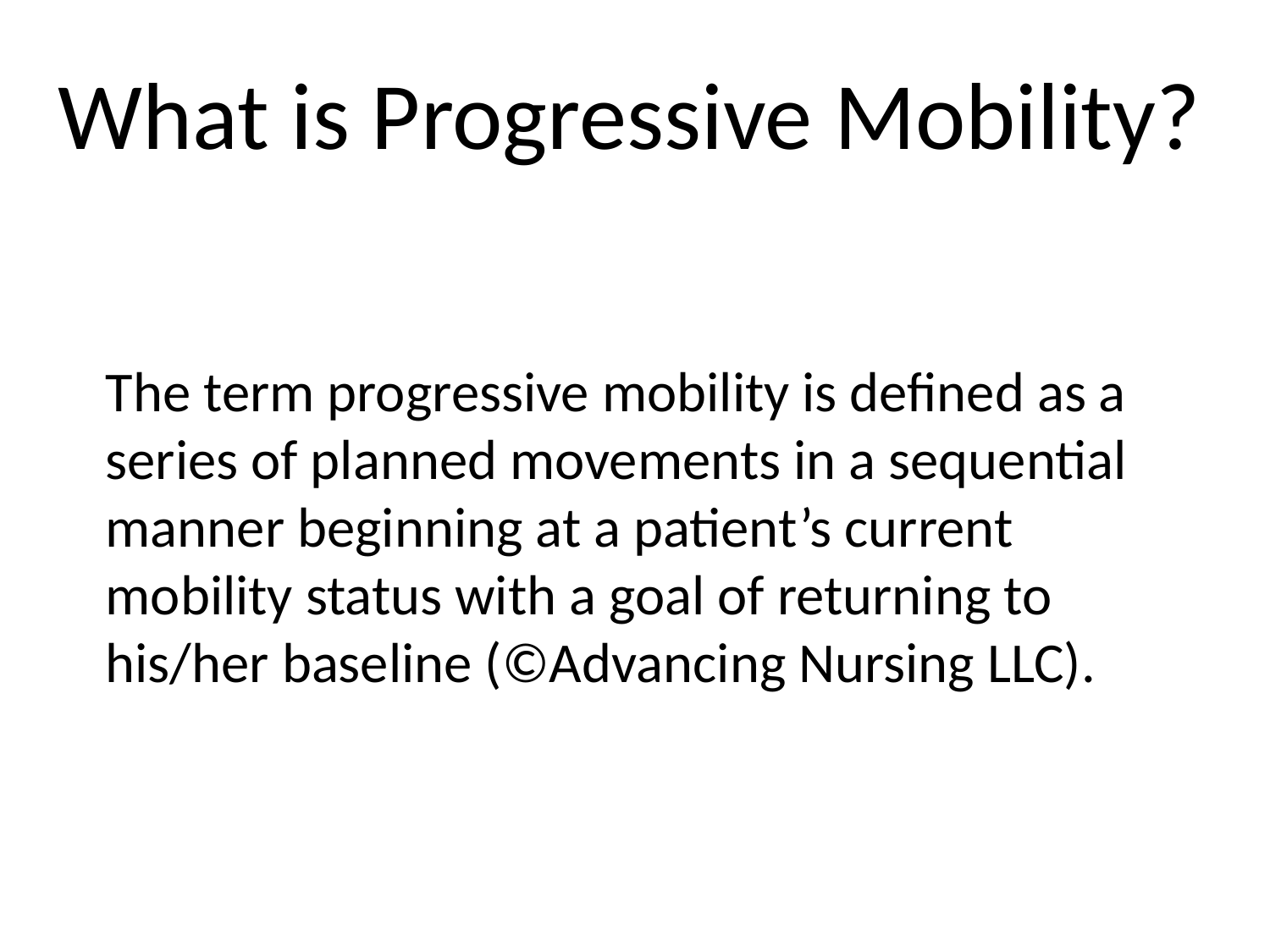

# What is Progressive Mobility?
The term progressive mobility is defined as a series of planned movements in a sequential manner beginning at a patient’s current mobility status with a goal of returning to his/her baseline (©Advancing Nursing LLC).